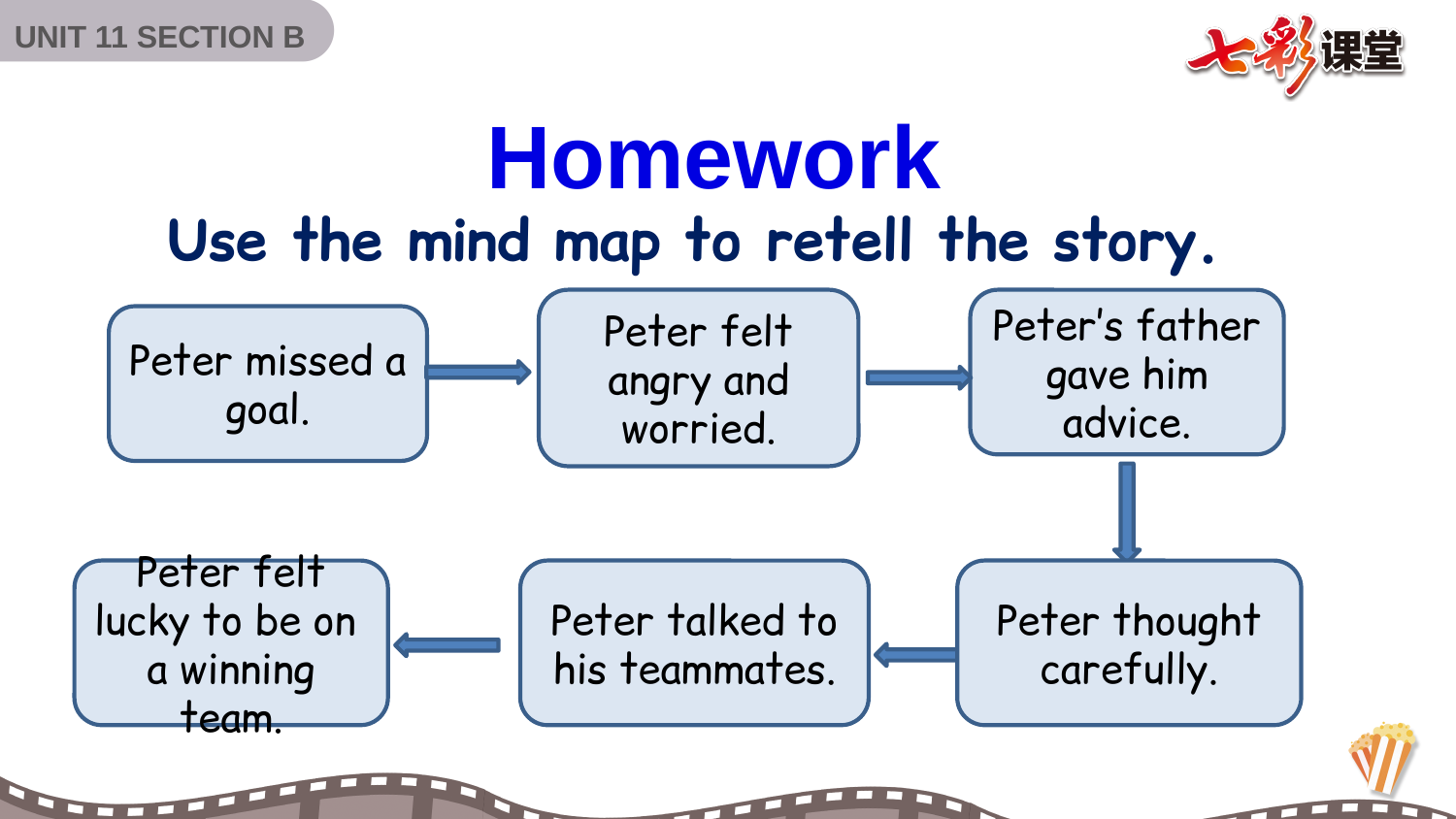

Homework
Use the mind map to retell the story.
Peter felt angry and worried.
Peter’s father gave him advice.
Peter missed a goal.

Peter felt lucky to be on  a winning team.
Peter talked to his teammates.
Peter thought carefully.